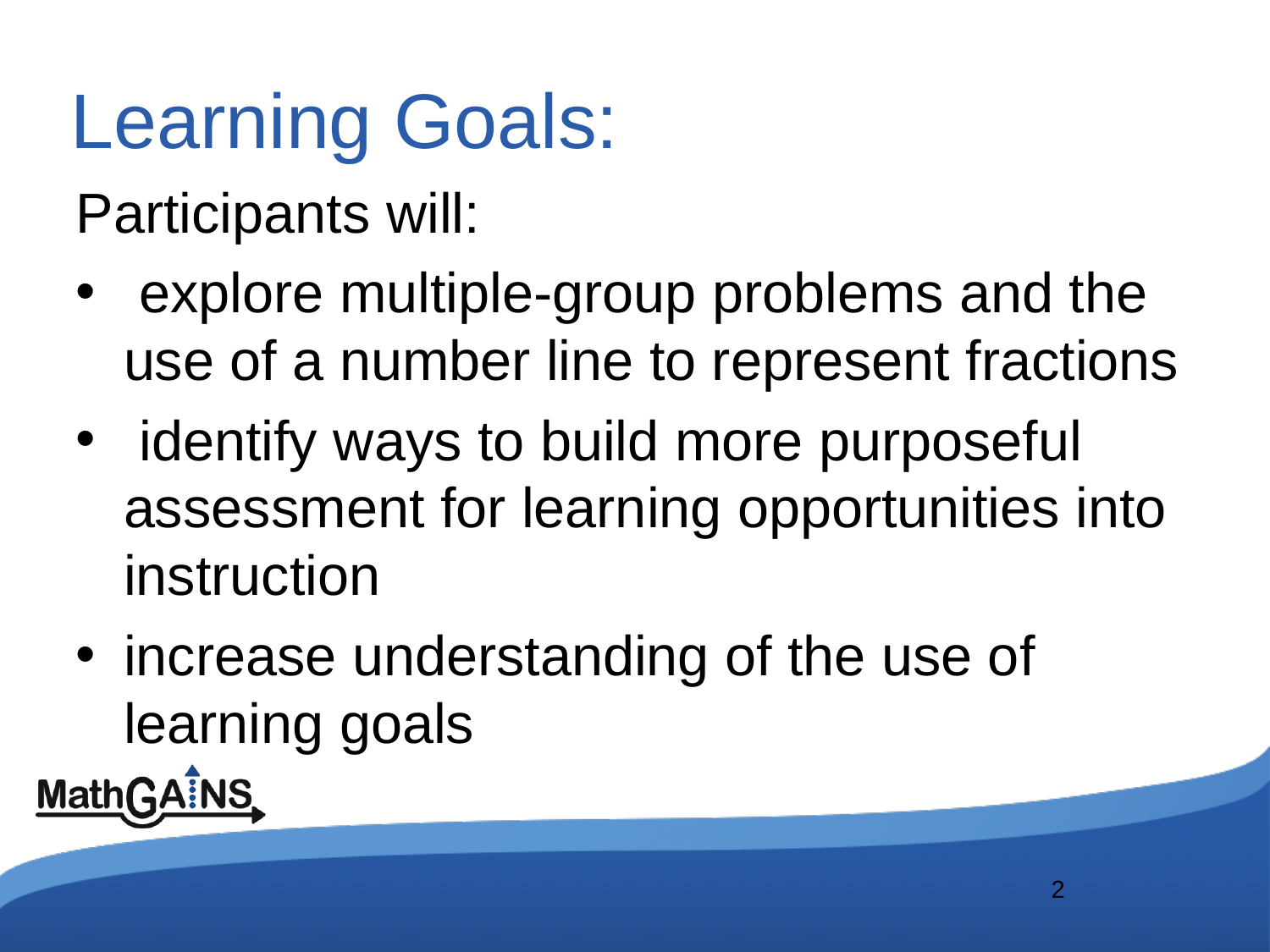

# Learning Goals:
Participants will:
 explore multiple-group problems and the use of a number line to represent fractions
 identify ways to build more purposeful assessment for learning opportunities into instruction
increase understanding of the use of learning goals
2